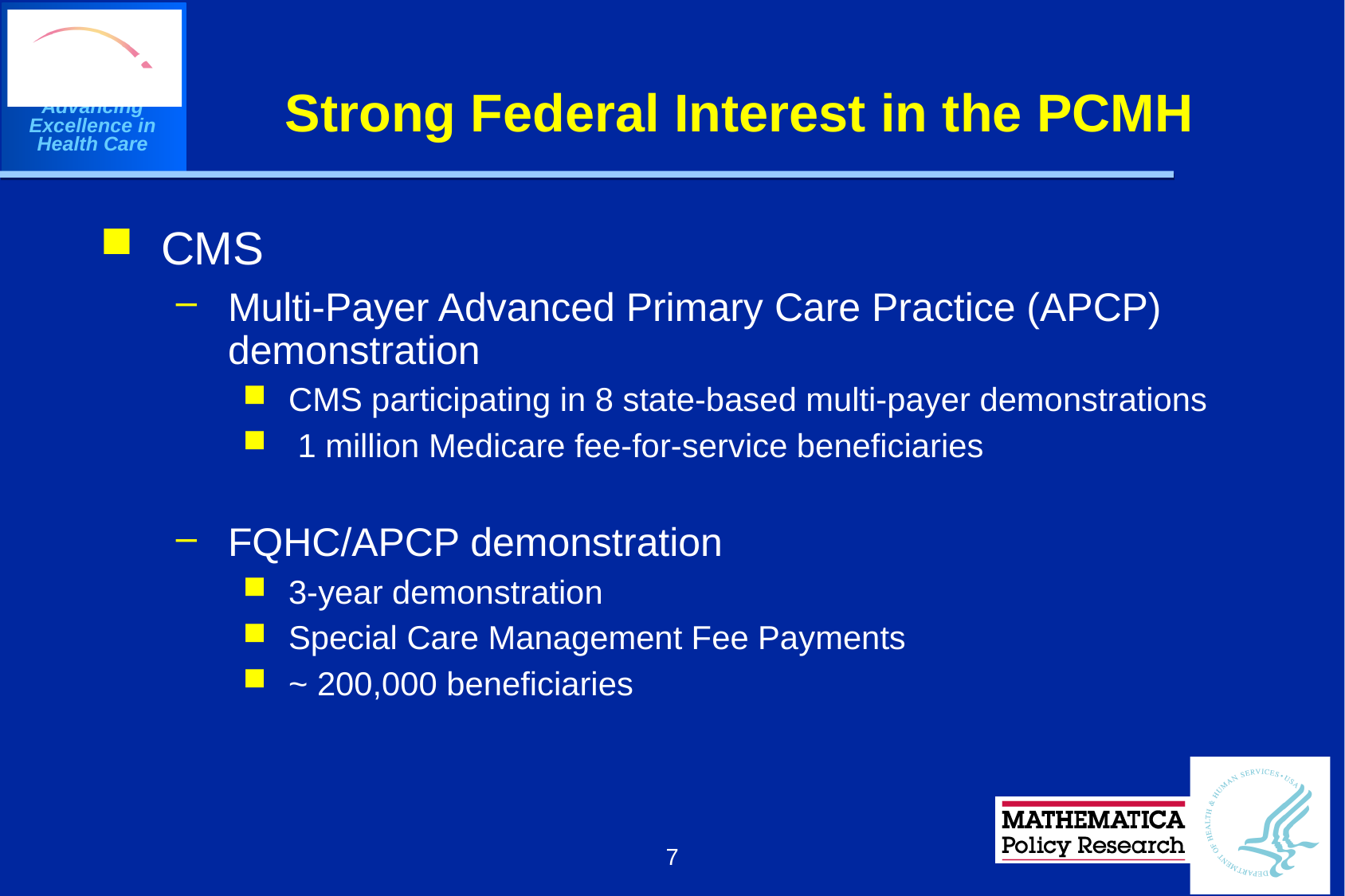

# Strong Federal Interest in the PCMH
CMS
Multi-Payer Advanced Primary Care Practice (APCP) demonstration
CMS participating in 8 state-based multi-payer demonstrations
 1 million Medicare fee-for-service beneficiaries

FQHC/APCP demonstration
3-year demonstration
Special Care Management Fee Payments
~ 200,000 beneficiaries
7